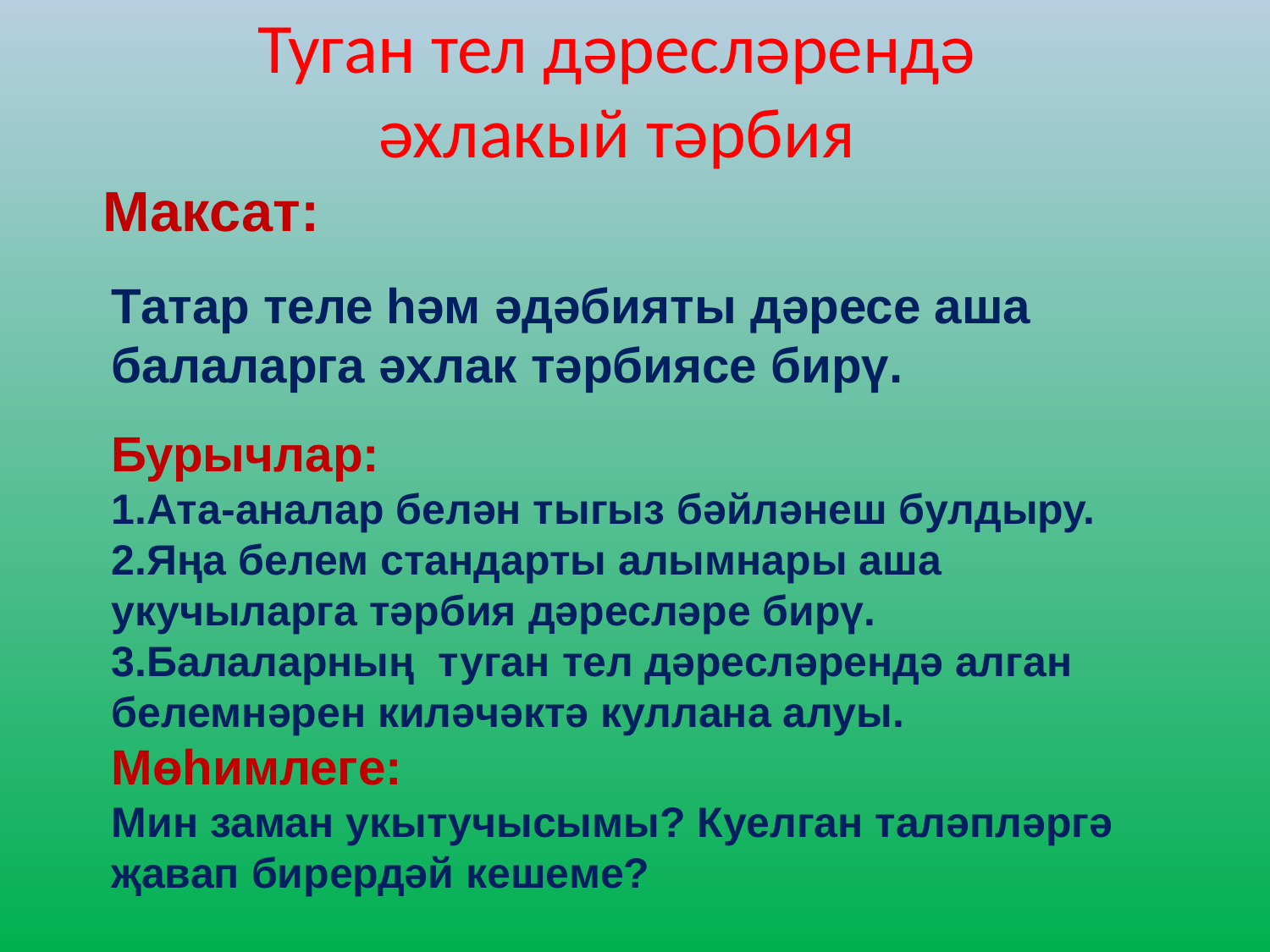

# Туган тел дәресләрендә әхлакый тәрбия
Максат:
Татар теле һәм әдәбияты дәресе аша балаларга әхлак тәрбиясе бирү.
Бурычлар:
1.Ата-аналар белән тыгыз бәйләнеш булдыру.
2.Яңа белем стандарты алымнары аша укучыларга тәрбия дәресләре бирү.
3.Балаларның  туган тел дәресләрендә алган белемнәрен киләчәктә куллана алуы.
Мөһимлеге:
Мин заман укытучысымы? Куелган таләпләргә җавап бирердәй кешеме?